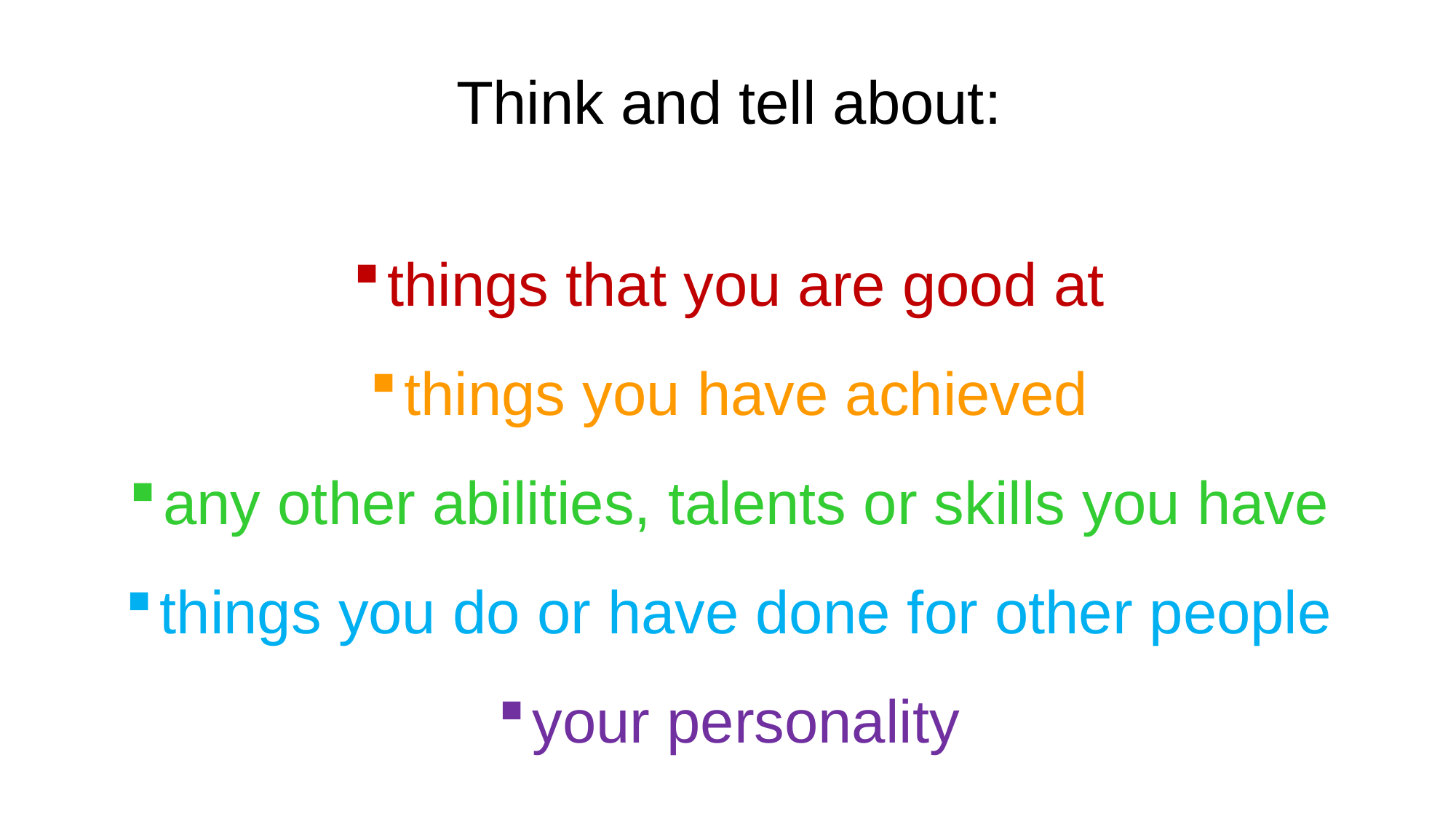

Think and tell about:

things that you are good at
things you have achieved
any other abilities, talents or skills you have
things you do or have done for other people
your personality